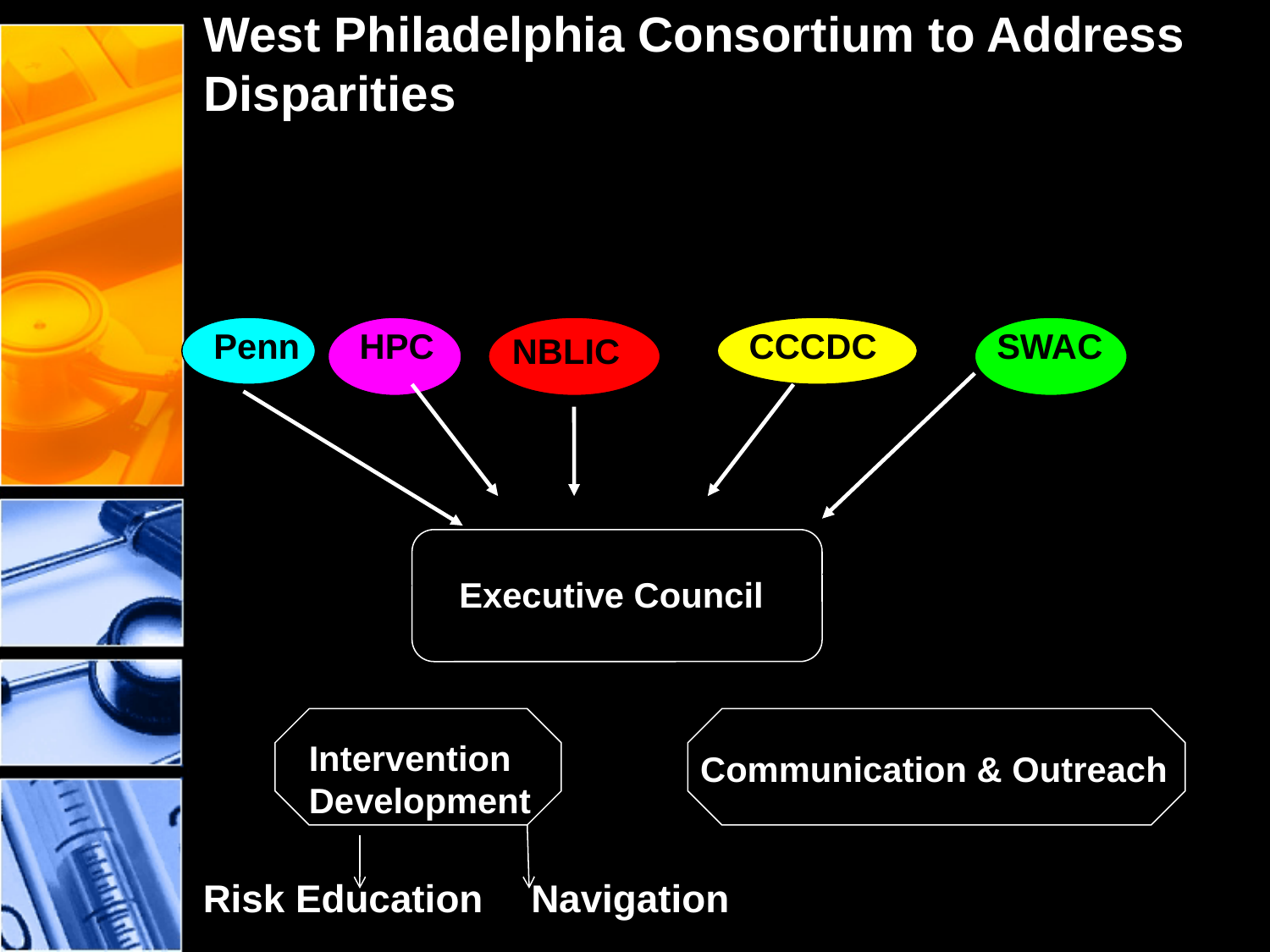

West Philadelphia Consortium to Address Disparities

Penn

HPC

CCCDC

SWAC
NBLIC

Executive Council

Intervention
Development
Communication & Outreach
Risk Education
Navigation